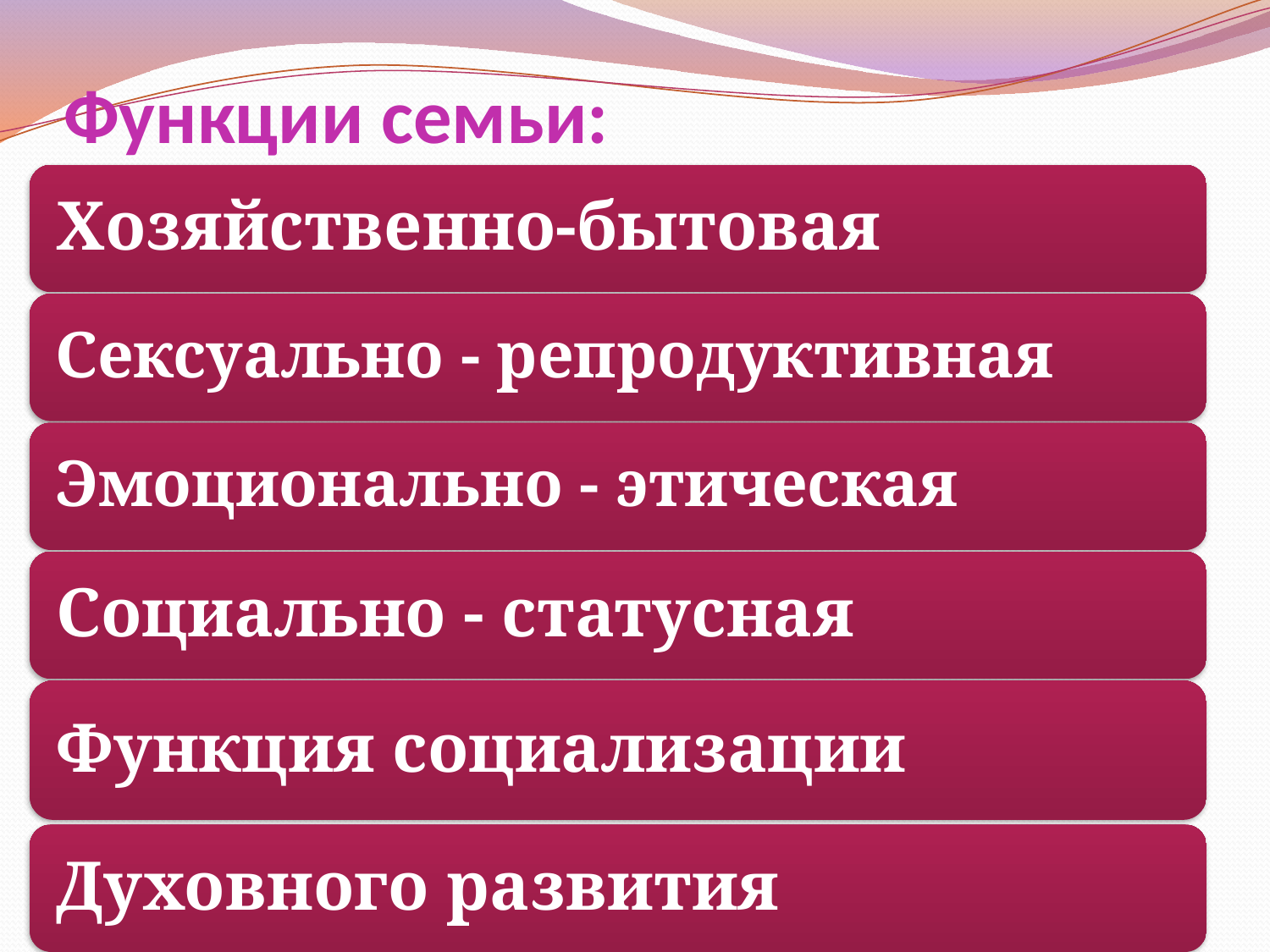

# Функции семьи:
Хозяйственно-бытовая
Сексуально - репродуктивная
Эмоционально - этическая
Социально - статусная
Функция социализации
Духовного развития